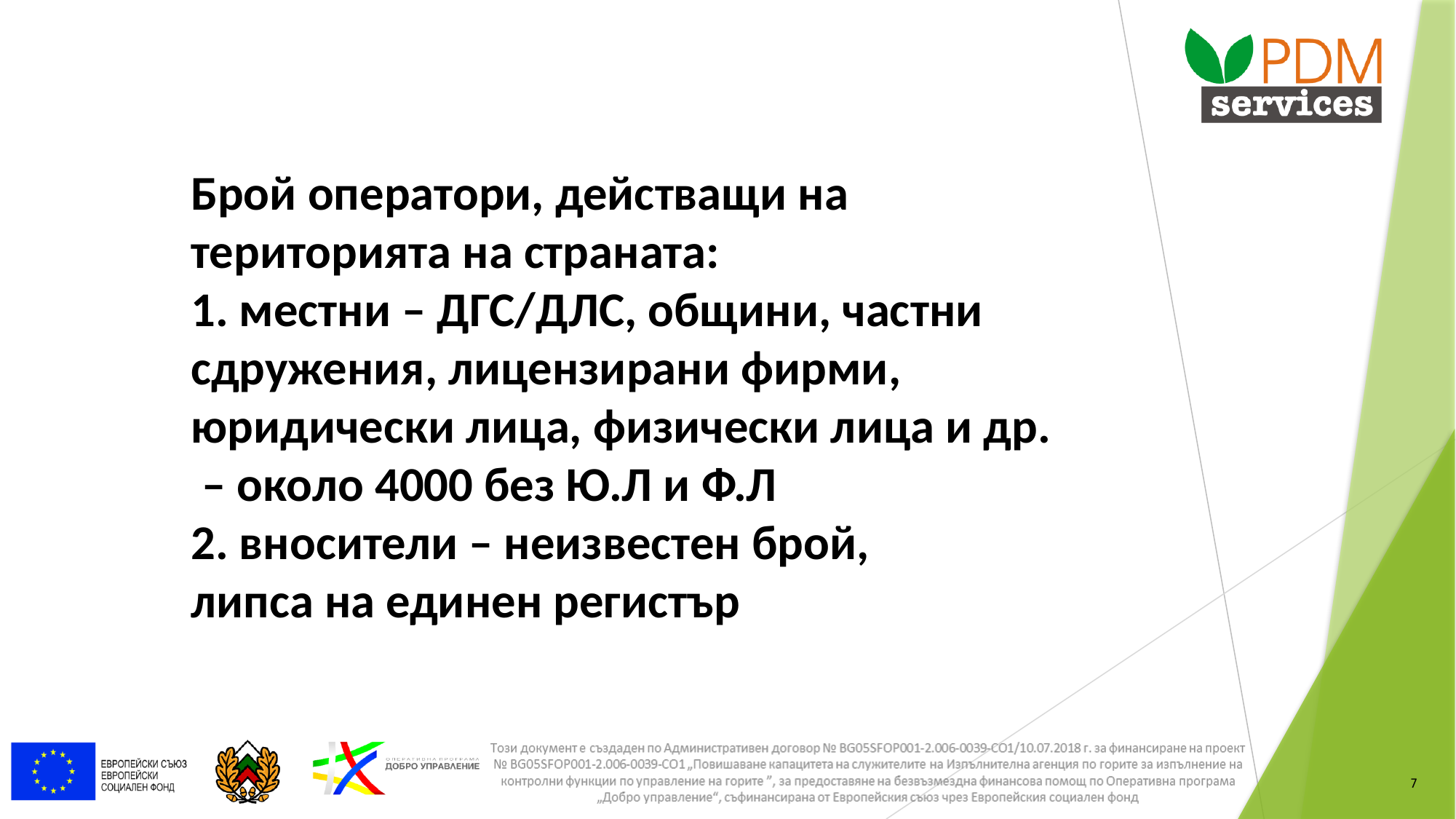

# Брой оператори, действащи на територията на страната: 1. местни – ДГС/ДЛС, общини, частни сдружения, лицензирани фирми, юридически лица, физически лица и др. – около 4000 без Ю.Л и Ф.Л 2. вносители – неизвестен брой, липса на единен регистър
7